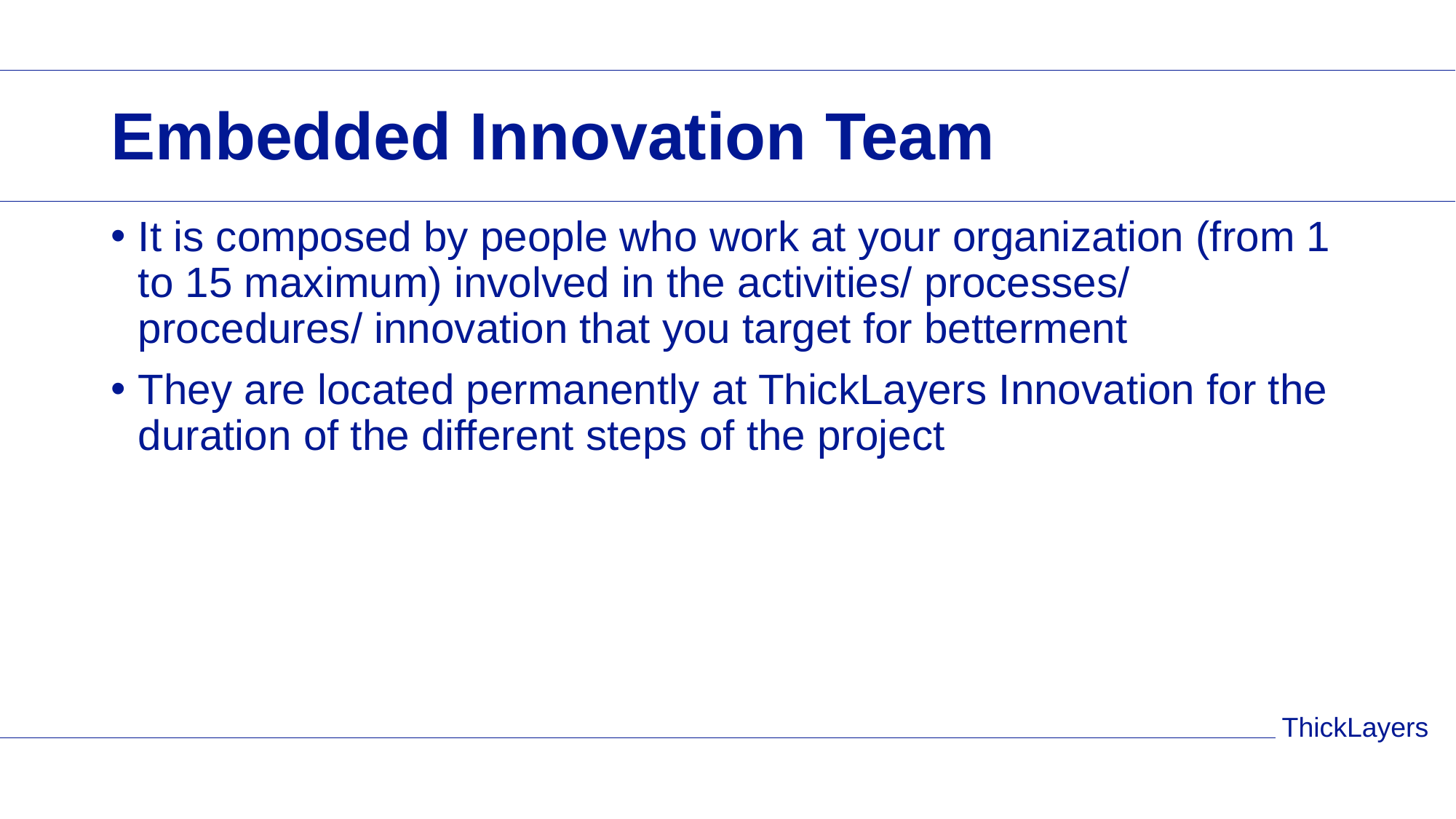

# Embedded Innovation Team
It is composed by people who work at your organization (from 1 to 15 maximum) involved in the activities/ processes/ procedures/ innovation that you target for betterment
They are located permanently at ThickLayers Innovation for the duration of the different steps of the project